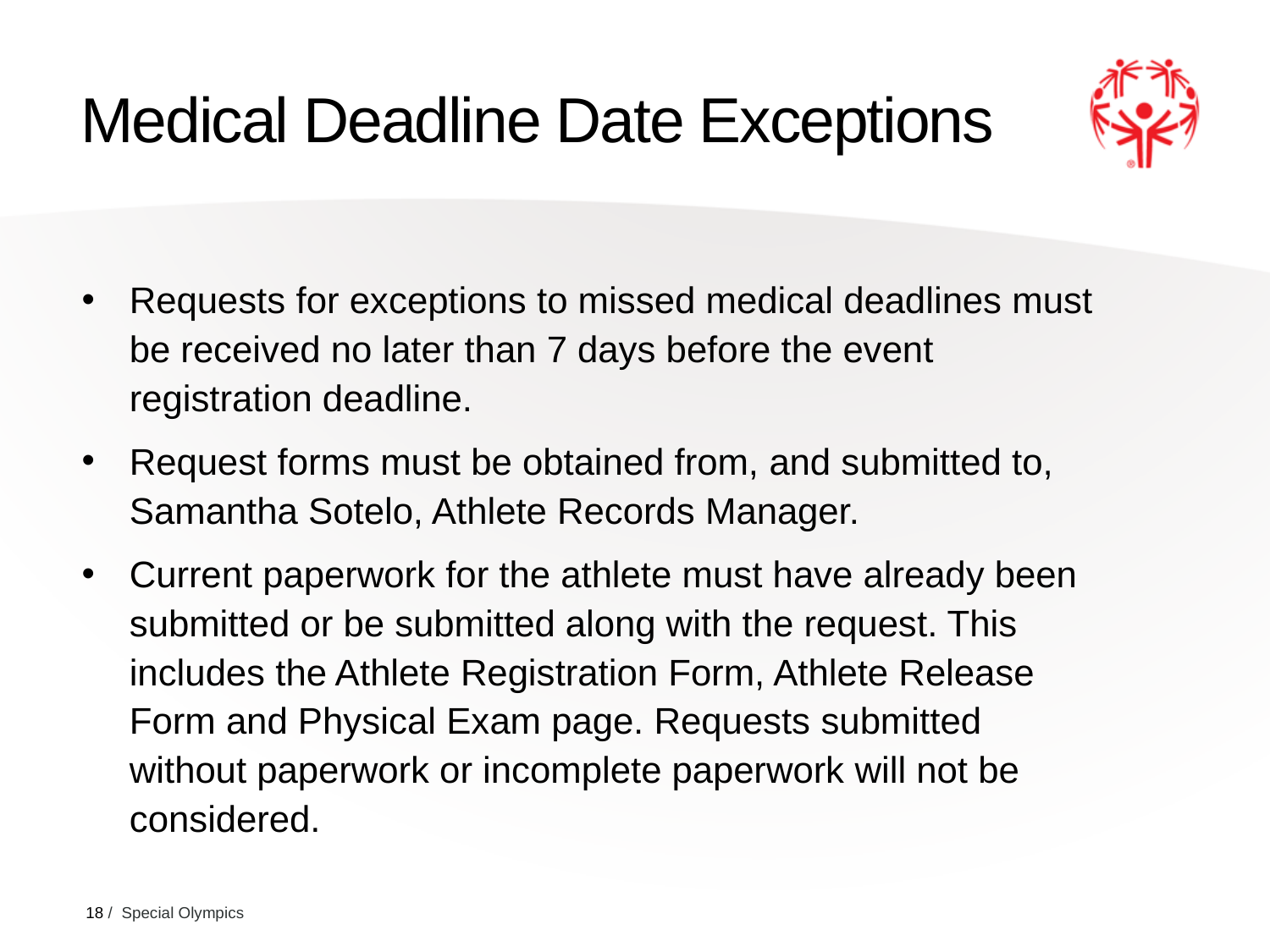

# Medical Deadline Date Exceptions
Requests for exceptions to missed medical deadlines must be received no later than 7 days before the event registration deadline.
Request forms must be obtained from, and submitted to, Samantha Sotelo, Athlete Records Manager.
Current paperwork for the athlete must have already been submitted or be submitted along with the request. This includes the Athlete Registration Form, Athlete Release Form and Physical Exam page. Requests submitted without paperwork or incomplete paperwork will not be considered.
18 /  Special Olympics